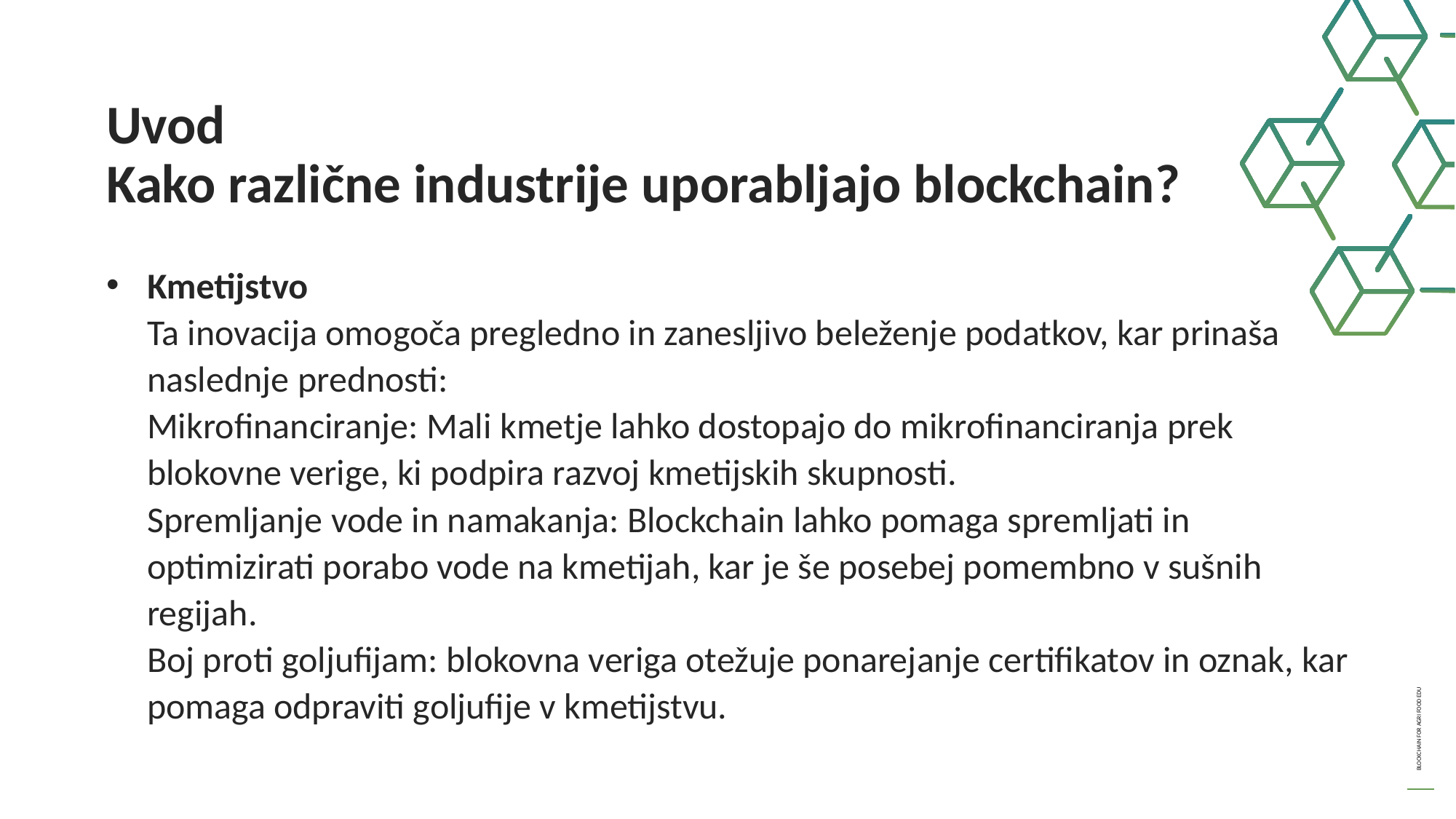

Uvod
Kako različne industrije uporabljajo blockchain?
Kmetijstvo
Ta inovacija omogoča pregledno in zanesljivo beleženje podatkov, kar prinaša naslednje prednosti: 
Mikrofinanciranje: Mali kmetje lahko dostopajo do mikrofinanciranja prek blokovne verige, ki podpira razvoj kmetijskih skupnosti. 
Spremljanje vode in namakanja: Blockchain lahko pomaga spremljati in optimizirati porabo vode na kmetijah, kar je še posebej pomembno v sušnih regijah. 
Boj proti goljufijam: blokovna veriga otežuje ponarejanje certifikatov in oznak, kar pomaga odpraviti goljufije v kmetijstvu.